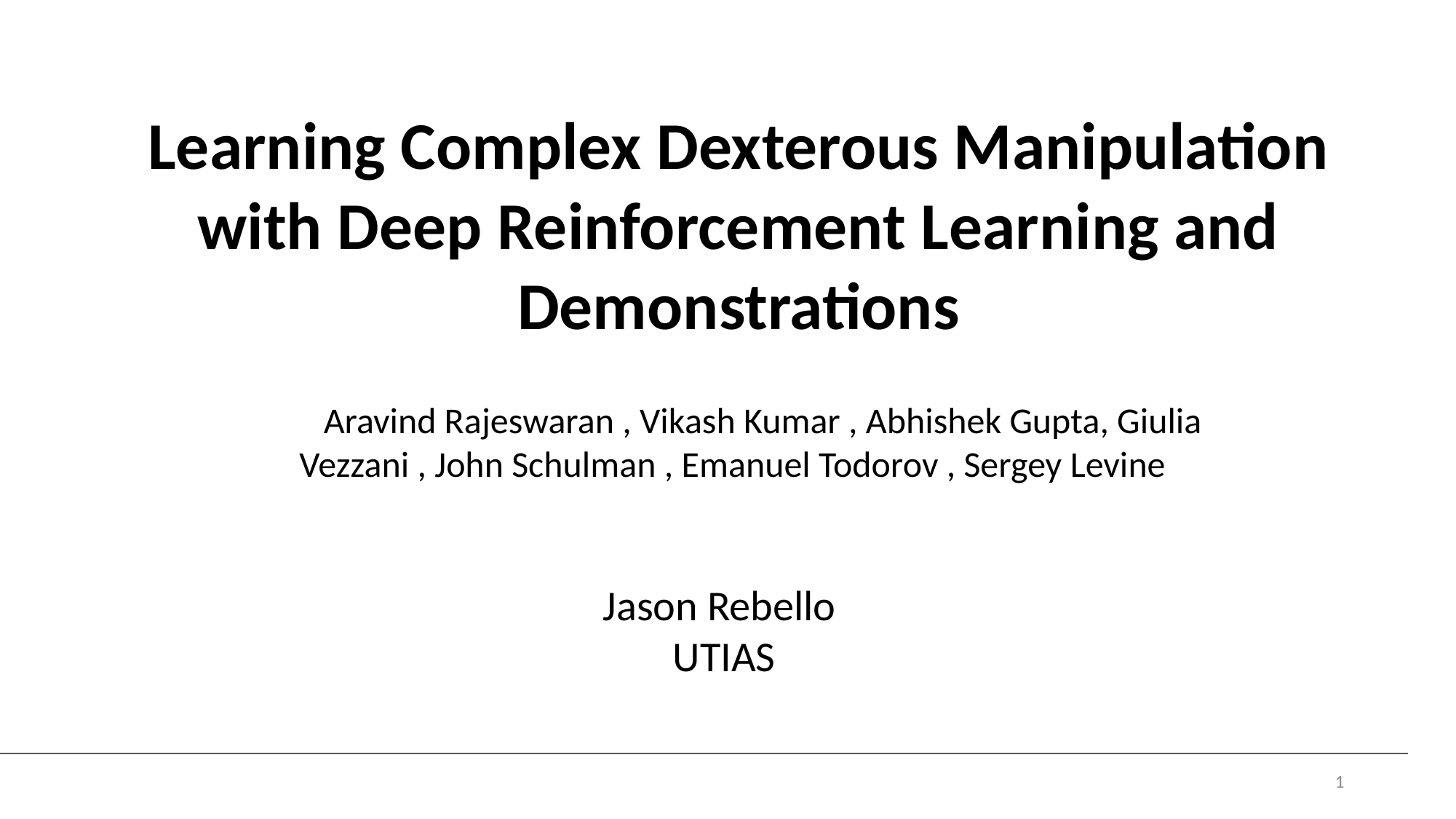

Learning Complex Dexterous Manipulation with Deep Reinforcement Learning and Demonstrations
Aravind Rajeswaran , Vikash Kumar , Abhishek Gupta, Giulia Vezzani , John Schulman , Emanuel Todorov , Sergey Levine
Jason Rebello
UTIAS
1